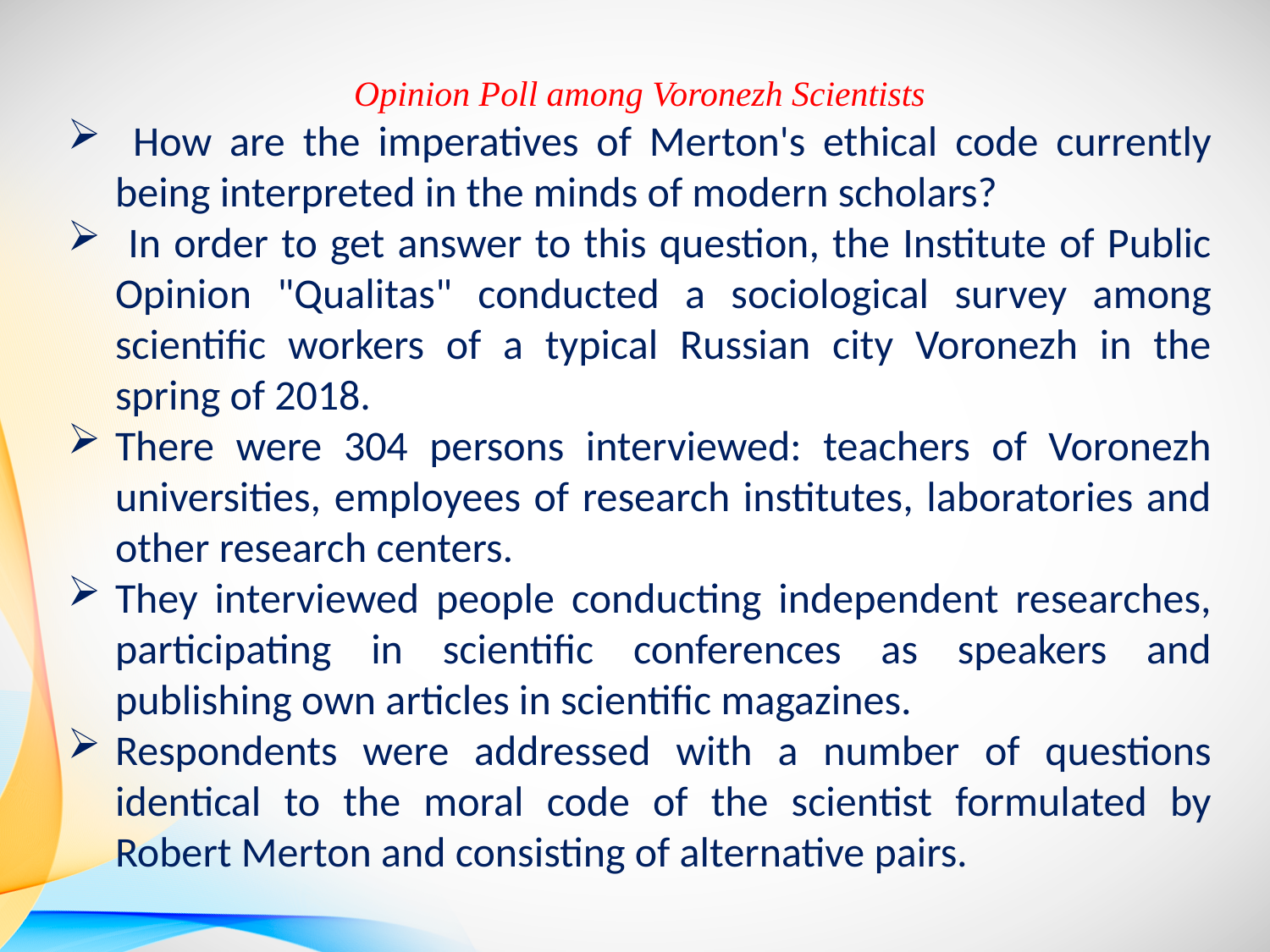

Opinion Poll among Voronezh Scientists
 How are the imperatives of Merton's ethical code currently being interpreted in the minds of modern scholars?
 In order to get answer to this question, the Institute of Public Opinion "Qualitas" conducted a sociological survey among scientific workers of a typical Russian city Voronezh in the spring of 2018.
There were 304 persons interviewed: teachers of Voronezh universities, employees of research institutes, laboratories and other research centers.
They interviewed people conducting independent researches, participating in scientific conferences as speakers and publishing own articles in scientific magazines.
Respondents were addressed with a number of questions identical to the moral code of the scientist formulated by Robert Merton and consisting of alternative pairs.